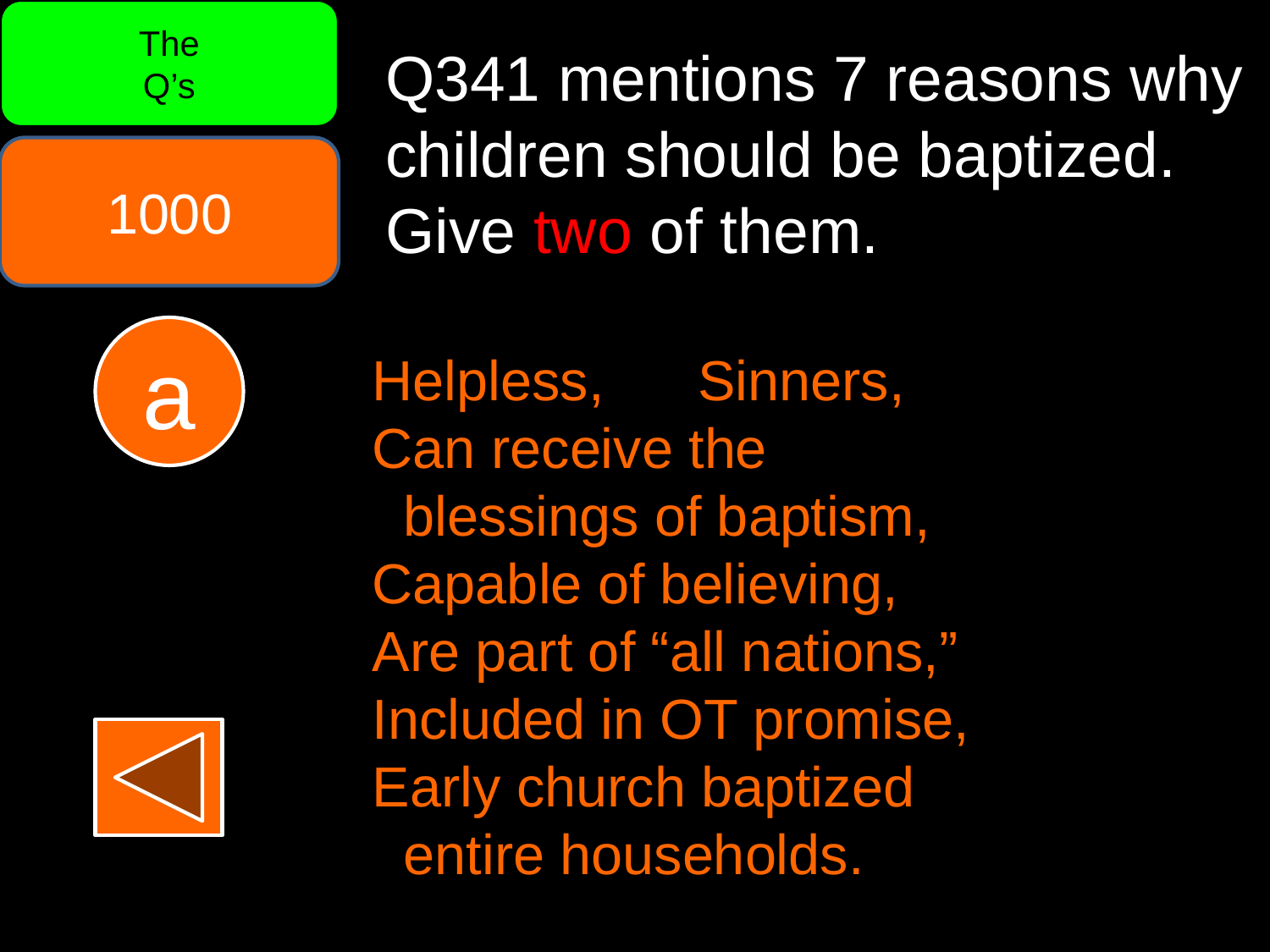

The
Q’s
Q341 mentions 7 reasons why children should be baptized. Give two of them.
1000
a
Helpless,      Sinners,
Can receive the
  blessings of baptism,
Capable of believing,
Are part of “all nations,”
Included in OT promise,
Early church baptized
  entire households.